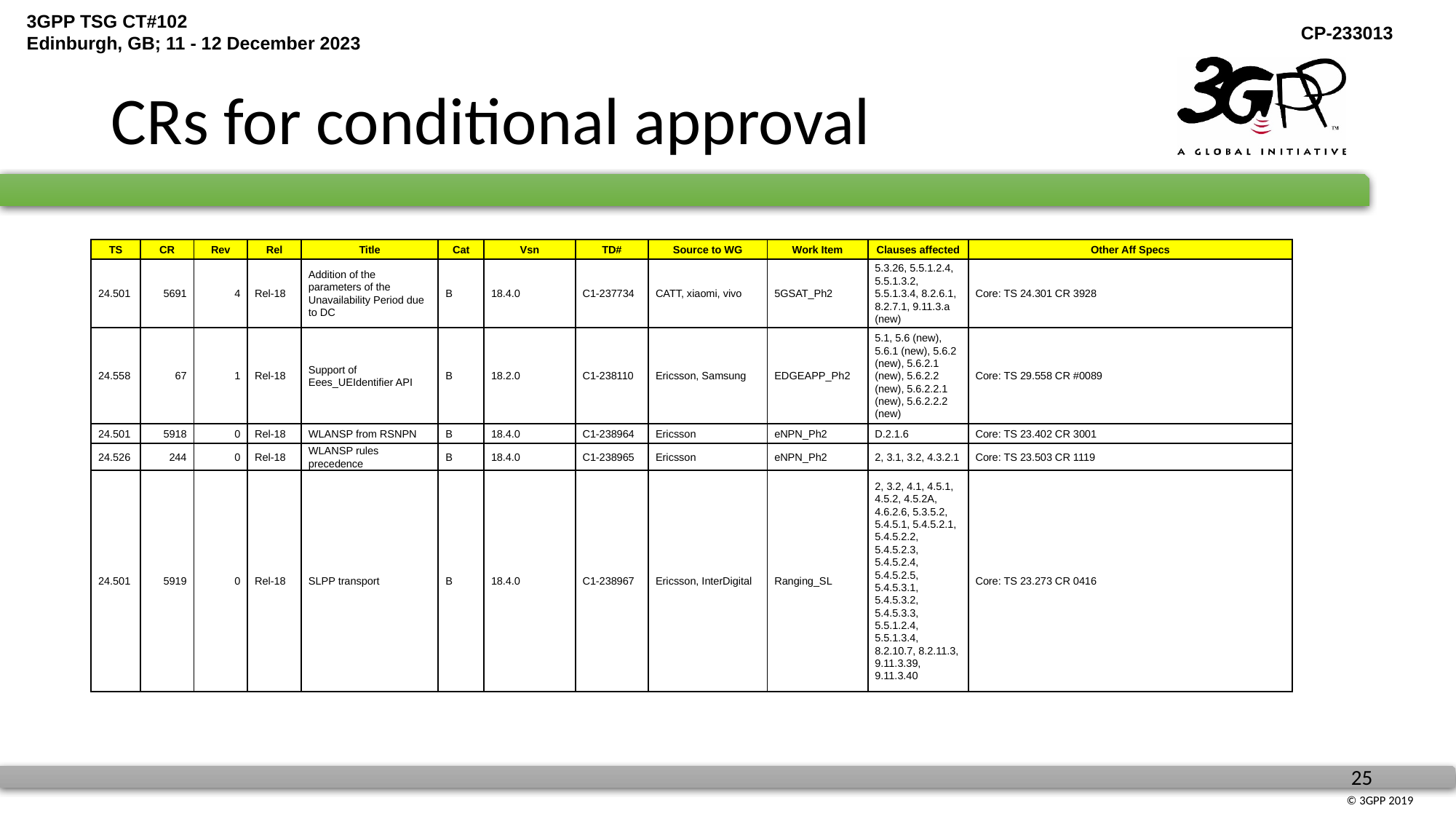

# CRs for conditional approval
| TS | CR | Rev | Rel | Title | Cat | Vsn | TD# | Source to WG | Work Item | Clauses affected | Other Aff Specs |
| --- | --- | --- | --- | --- | --- | --- | --- | --- | --- | --- | --- |
| 24.501 | 5691 | 4 | Rel-18 | Addition of the parameters of the Unavailability Period due to DC | B | 18.4.0 | C1-237734 | CATT, xiaomi, vivo | 5GSAT\_Ph2 | 5.3.26, 5.5.1.2.4, 5.5.1.3.2, 5.5.1.3.4, 8.2.6.1, 8.2.7.1, 9.11.3.a (new) | Core: TS 24.301 CR 3928 |
| 24.558 | 67 | 1 | Rel-18 | Support of Eees\_UEIdentifier API | B | 18.2.0 | C1-238110 | Ericsson, Samsung | EDGEAPP\_Ph2 | 5.1, 5.6 (new), 5.6.1 (new), 5.6.2 (new), 5.6.2.1 (new), 5.6.2.2 (new), 5.6.2.2.1 (new), 5.6.2.2.2 (new) | Core: TS 29.558 CR #0089 |
| 24.501 | 5918 | 0 | Rel-18 | WLANSP from RSNPN | B | 18.4.0 | C1-238964 | Ericsson | eNPN\_Ph2 | D.2.1.6 | Core: TS 23.402 CR 3001 |
| 24.526 | 244 | 0 | Rel-18 | WLANSP rules precedence | B | 18.4.0 | C1-238965 | Ericsson | eNPN\_Ph2 | 2, 3.1, 3.2, 4.3.2.1 | Core: TS 23.503 CR 1119 |
| 24.501 | 5919 | 0 | Rel-18 | SLPP transport | B | 18.4.0 | C1-238967 | Ericsson, InterDigital | Ranging\_SL | 2, 3.2, 4.1, 4.5.1, 4.5.2, 4.5.2A, 4.6.2.6, 5.3.5.2, 5.4.5.1, 5.4.5.2.1, 5.4.5.2.2, 5.4.5.2.3, 5.4.5.2.4, 5.4.5.2.5, 5.4.5.3.1, 5.4.5.3.2, 5.4.5.3.3, 5.5.1.2.4, 5.5.1.3.4, 8.2.10.7, 8.2.11.3, 9.11.3.39, 9.11.3.40 | Core: TS 23.273 CR 0416 |